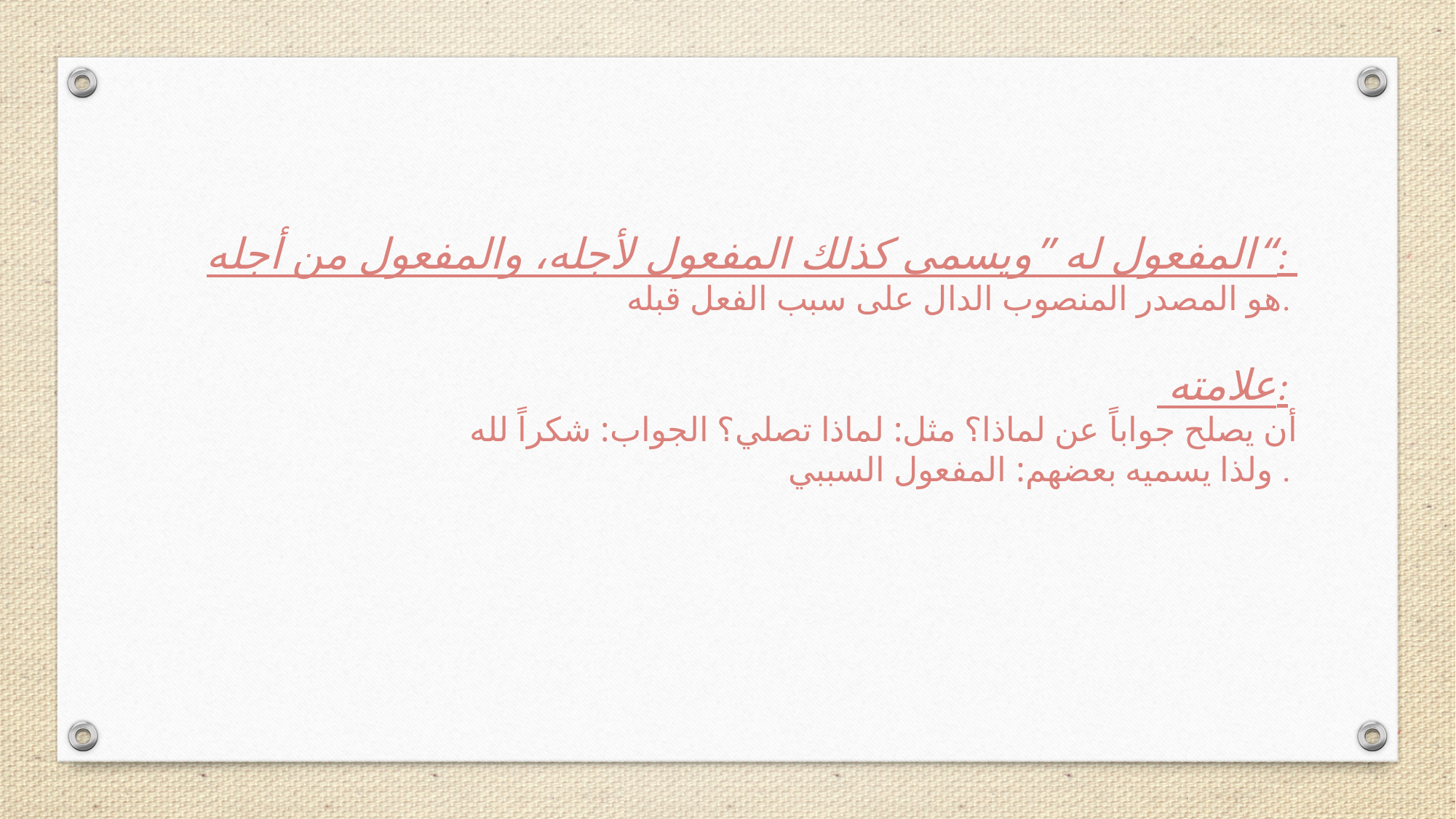

المفعول له ”ويسمى كذلك المفعول لأجله، والمفعول من أجله“:
هو المصدر المنصوب الدال على سبب الفعل قبله.

 علامته:
أن يصلح جواباً عن لماذا؟ مثل: لماذا تصلي؟ الجواب: شكراً لله 
ولذا يسميه بعضهم: المفعول السببي .